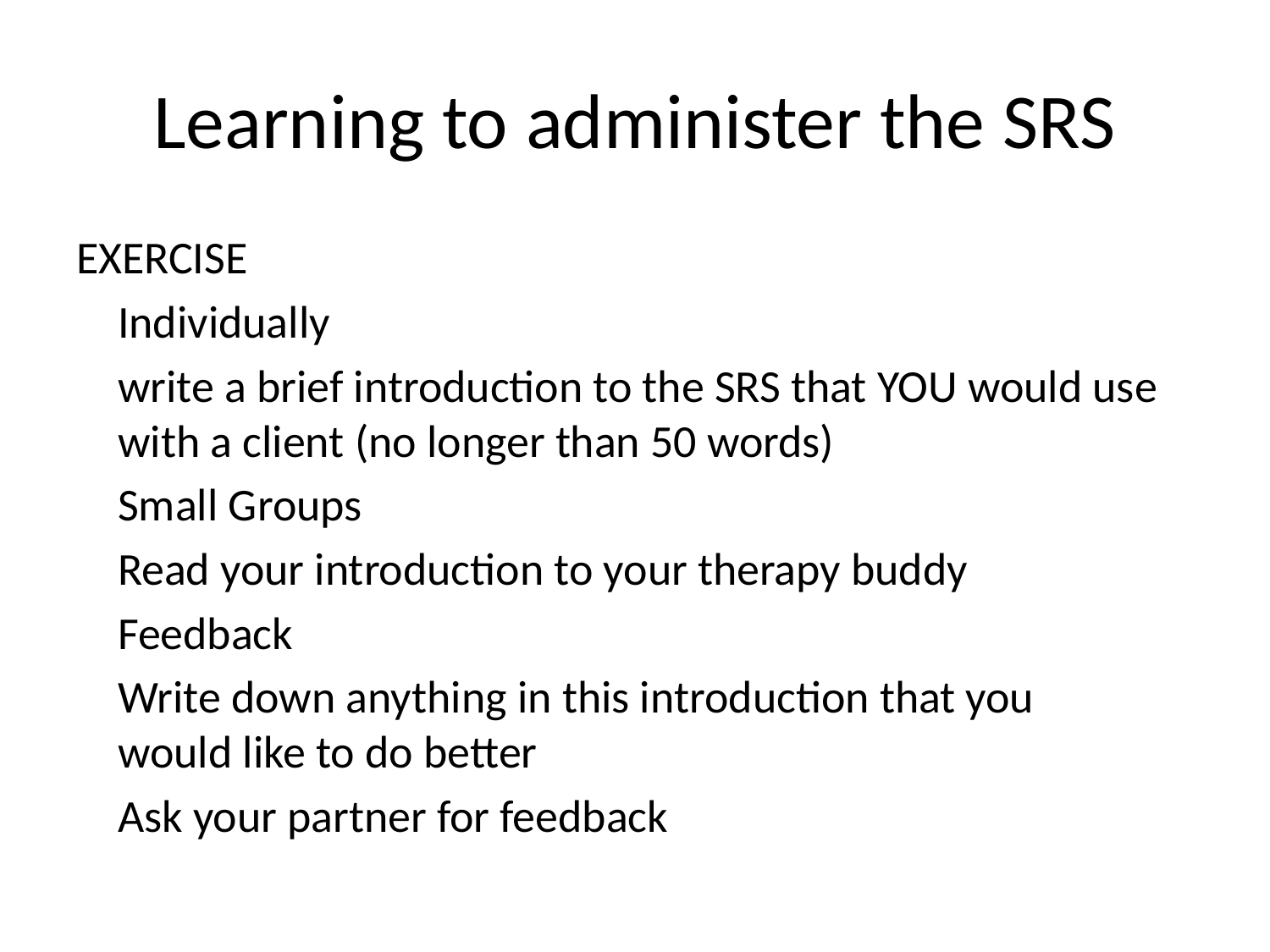

# Learning to administer the SRS
EXERCISE
	Individually
		write a brief introduction to the SRS that YOU would use with a client (no longer than 50 words)
	Small Groups
		Read your introduction to your therapy buddy
	Feedback
		Write down anything in this introduction that you 	would like to do better
		Ask your partner for feedback